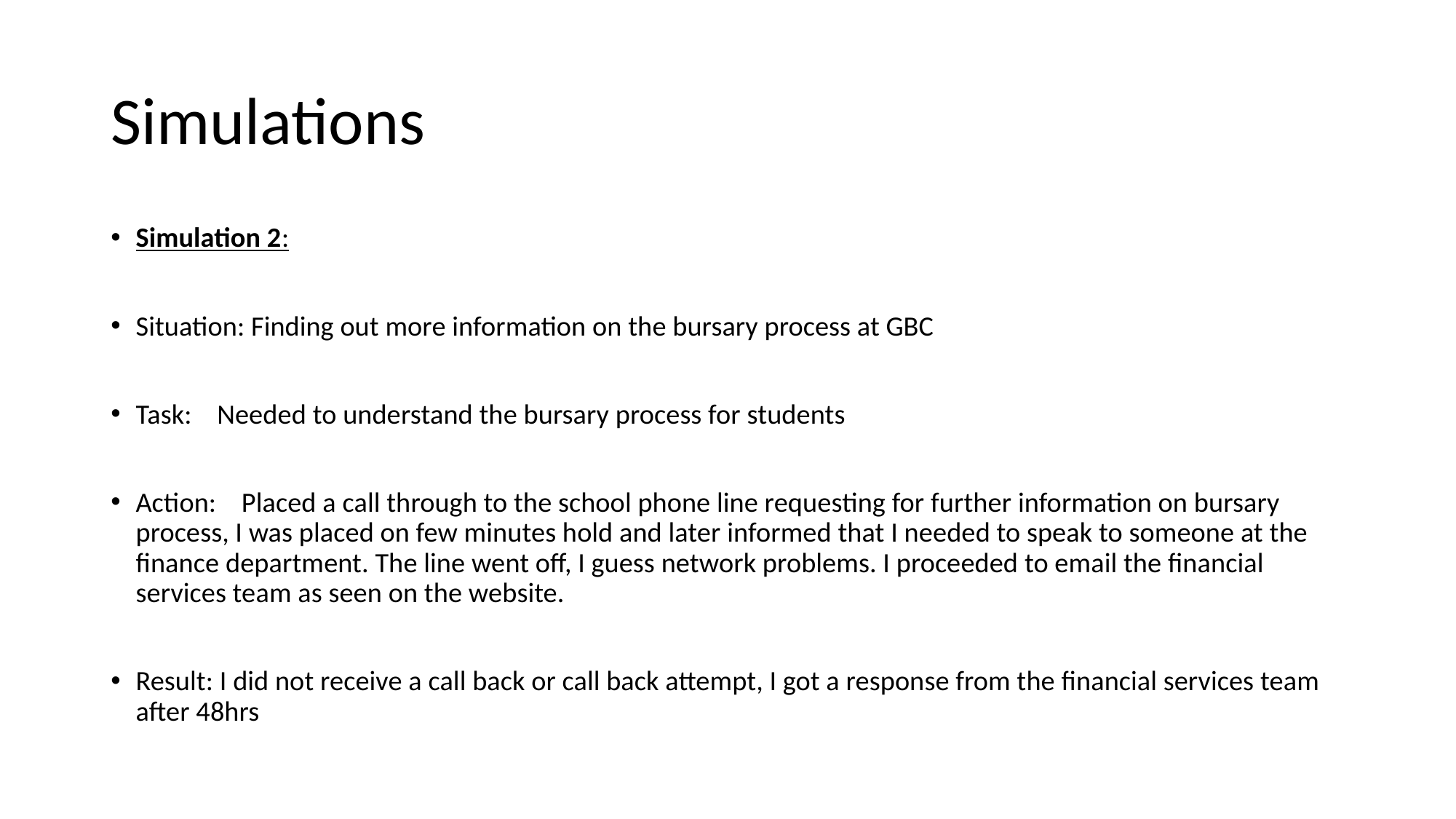

Simulations

Simulation 2:

Situation: Finding out more information on the bursary process at GBC

Task:    Needed to understand the bursary process for students

Action:    Placed a call through to the school phone line requesting for further information on bursary process, I was placed on few minutes hold and later informed that I needed to speak to someone at the finance department. The line went off, I guess network problems. I proceeded to email the financial services team as seen on the website.

Result: I did not receive a call back or call back attempt, I got a response from the financial services team after 48hrs